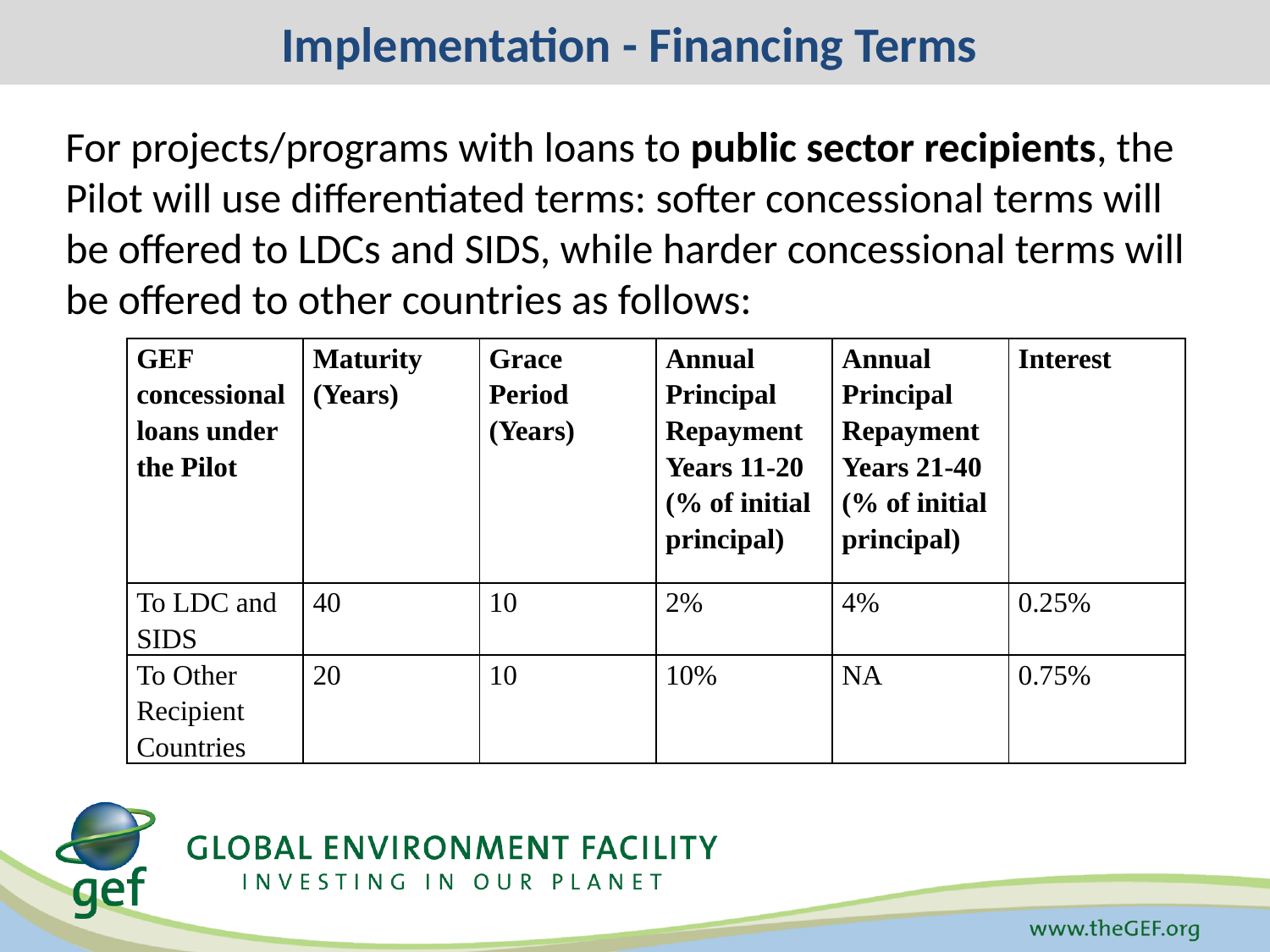

# Implementation - Financing Terms
For projects/programs with loans to public sector recipients, the Pilot will use differentiated terms: softer concessional terms will be offered to LDCs and SIDS, while harder concessional terms will be offered to other countries as follows:

| GEF concessional loans under the Pilot | Maturity (Years) | Grace Period (Years) | Annual Principal Repayment Years 11-20 (% of initial principal) | Annual Principal Repayment Years 21-40 (% of initial principal) | Interest |
| --- | --- | --- | --- | --- | --- |
| To LDC and SIDS | 40 | 10 | 2% | 4% | 0.25% |
| To Other Recipient Countries | 20 | 10 | 10% | NA | 0.75% |